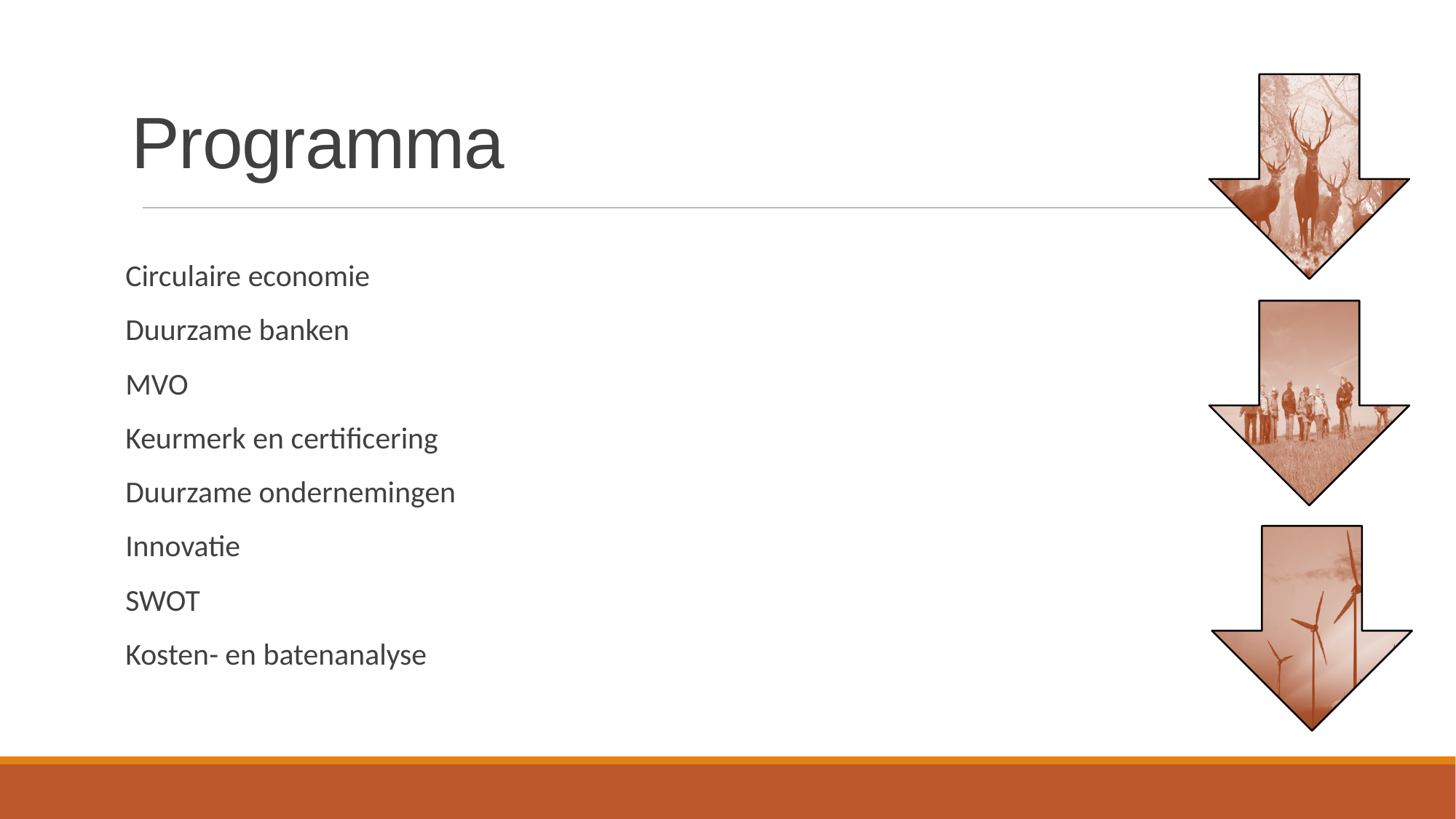

# Programma

Circulaire economie
Duurzame banken
MVO
Keurmerk en certificering
Duurzame ondernemingen
Innovatie
SWOT
Kosten- en batenanalyse